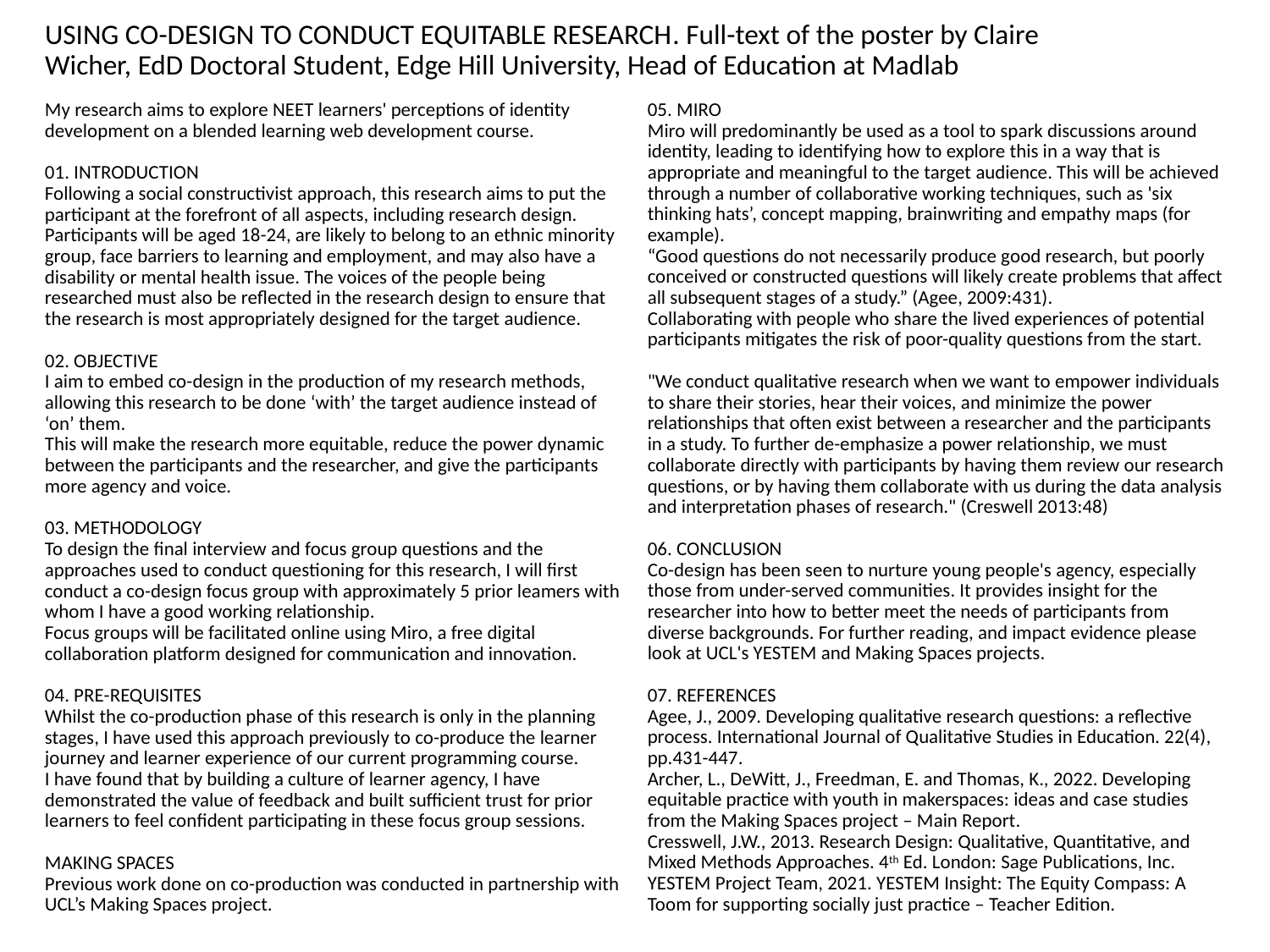

# USING CO-DESIGN TO CONDUCT EQUITABLE RESEARCH. Full-text of the poster by Claire Wicher, EdD Doctoral Student, Edge Hill University, Head of Education at Madlab
My research aims to explore NEET learners' perceptions of identity development on a blended learning web development course.
01. INTRODUCTION
Following a social constructivist approach, this research aims to put the participant at the forefront of all aspects, including research design.
Participants will be aged 18-24, are likely to belong to an ethnic minority group, face barriers to learning and employment, and may also have a disability or mental health issue. The voices of the people being researched must also be reflected in the research design to ensure that the research is most appropriately designed for the target audience.
02. OBJECTIVE
I aim to embed co-design in the production of my research methods, allowing this research to be done ‘with’ the target audience instead of ‘on’ them.
This will make the research more equitable, reduce the power dynamic between the participants and the researcher, and give the participants more agency and voice.
03. METHODOLOGY
To design the final interview and focus group questions and the approaches used to conduct questioning for this research, I will first conduct a co-design focus group with approximately 5 prior leamers with whom I have a good working relationship.
Focus groups will be facilitated online using Miro, a free digital collaboration platform designed for communication and innovation.
04. PRE-REQUISITES
Whilst the co-production phase of this research is only in the planning stages, I have used this approach previously to co-produce the learner journey and learner experience of our current programming course.
I have found that by building a culture of learner agency, I have demonstrated the value of feedback and built sufficient trust for prior learners to feel confident participating in these focus group sessions.
MAKING SPACES
Previous work done on co-production was conducted in partnership with UCL’s Making Spaces project.
05. MIRO
Miro will predominantly be used as a tool to spark discussions around identity, leading to identifying how to explore this in a way that is appropriate and meaningful to the target audience. This will be achieved through a number of collaborative working techniques, such as 'six thinking hats’, concept mapping, brainwriting and empathy maps (for example).
“Good questions do not necessarily produce good research, but poorly conceived or constructed questions will likely create problems that affect all subsequent stages of a study.” (Agee, 2009:431).
Collaborating with people who share the lived experiences of potential participants mitigates the risk of poor-quality questions from the start.
"We conduct qualitative research when we want to empower individuals to share their stories, hear their voices, and minimize the power relationships that often exist between a researcher and the participants in a study. To further de-emphasize a power relationship, we must collaborate directly with participants by having them review our research questions, or by having them collaborate with us during the data analysis and interpretation phases of research." (Creswell 2013:48)
06. CONCLUSION
Co-design has been seen to nurture young people's agency, especially those from under-served communities. It provides insight for the researcher into how to better meet the needs of participants from diverse backgrounds. For further reading, and impact evidence please look at UCL's YESTEM and Making Spaces projects.
07. REFERENCES
Agee, J., 2009. Developing qualitative research questions: a reflective process. International Journal of Qualitative Studies in Education. 22(4), pp.431-447.
Archer, L., DeWitt, J., Freedman, E. and Thomas, K., 2022. Developing equitable practice with youth in makerspaces: ideas and case studies from the Making Spaces project – Main Report.
Cresswell, J.W., 2013. Research Design: Qualitative, Quantitative, and Mixed Methods Approaches. 4th Ed. London: Sage Publications, Inc.
YESTEM Project Team, 2021. YESTEM Insight: The Equity Compass: A Toom for supporting socially just practice – Teacher Edition.